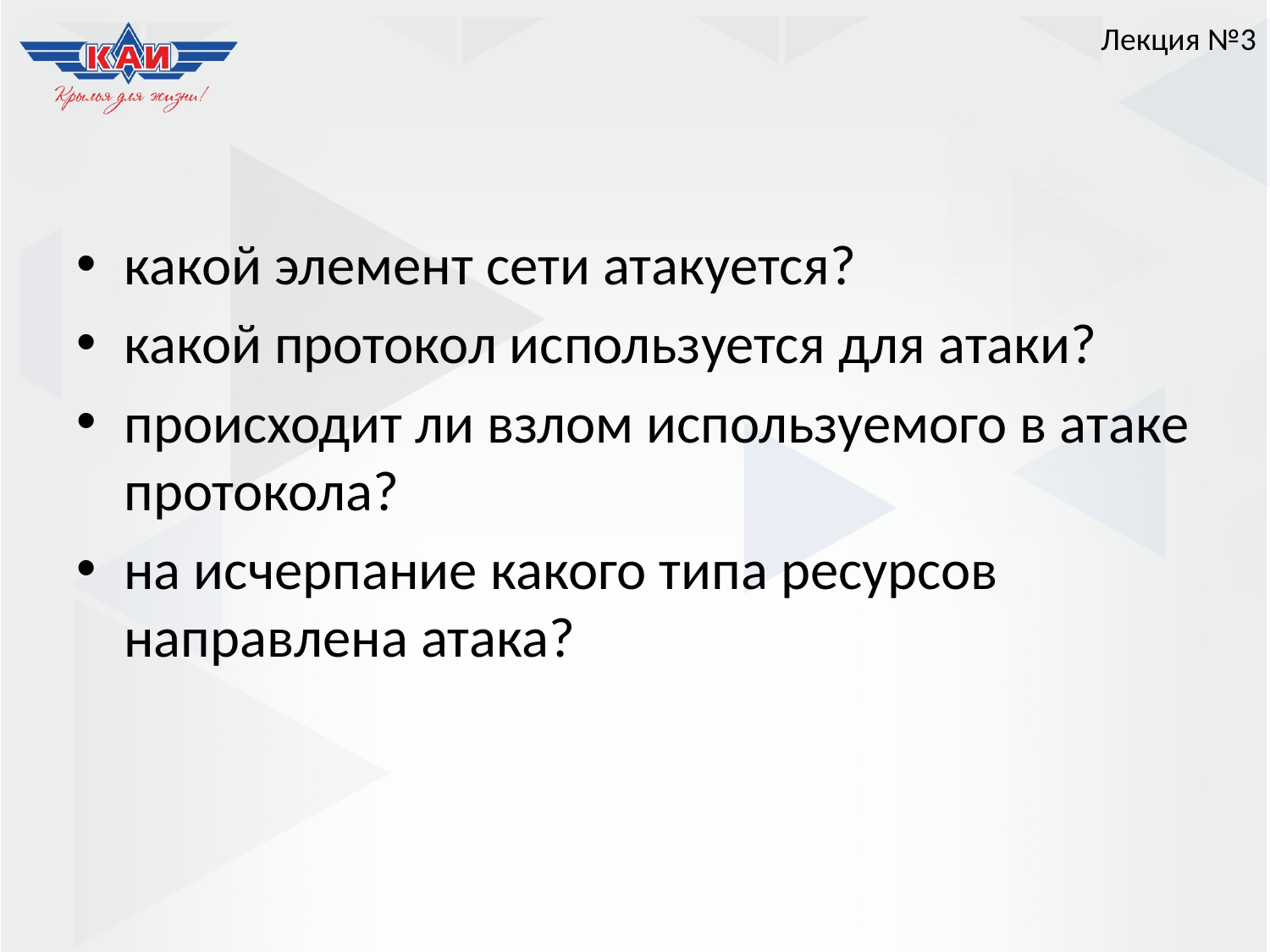

Лекция №3
#
какой элемент сети атакуется?
какой протокол используется для атаки?
происходит ли взлом используемого в атаке протокола?
на исчерпание какого типа ресурсов направлена атака?